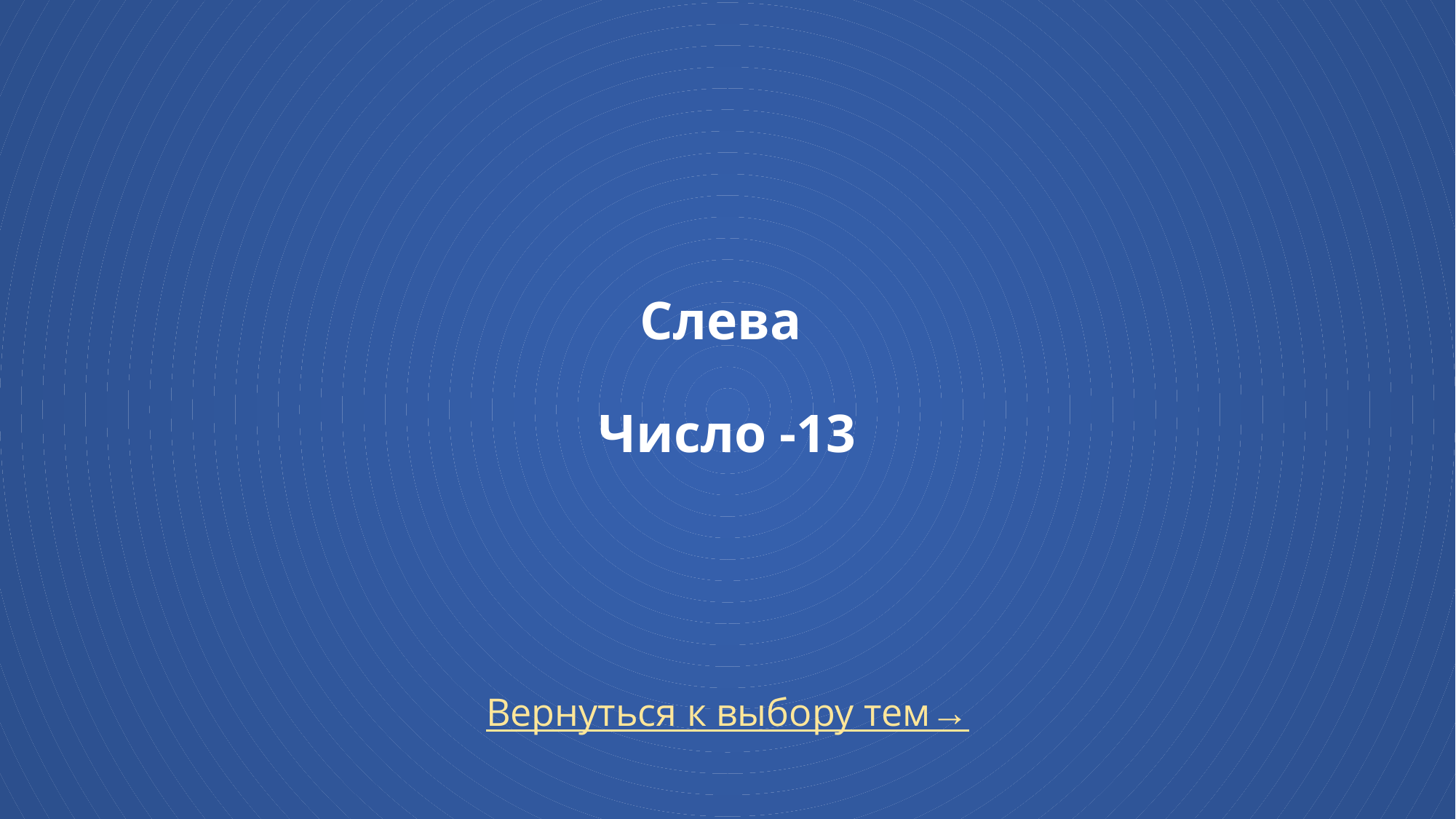

# Слева Число -13
Вернуться к выбору тем→